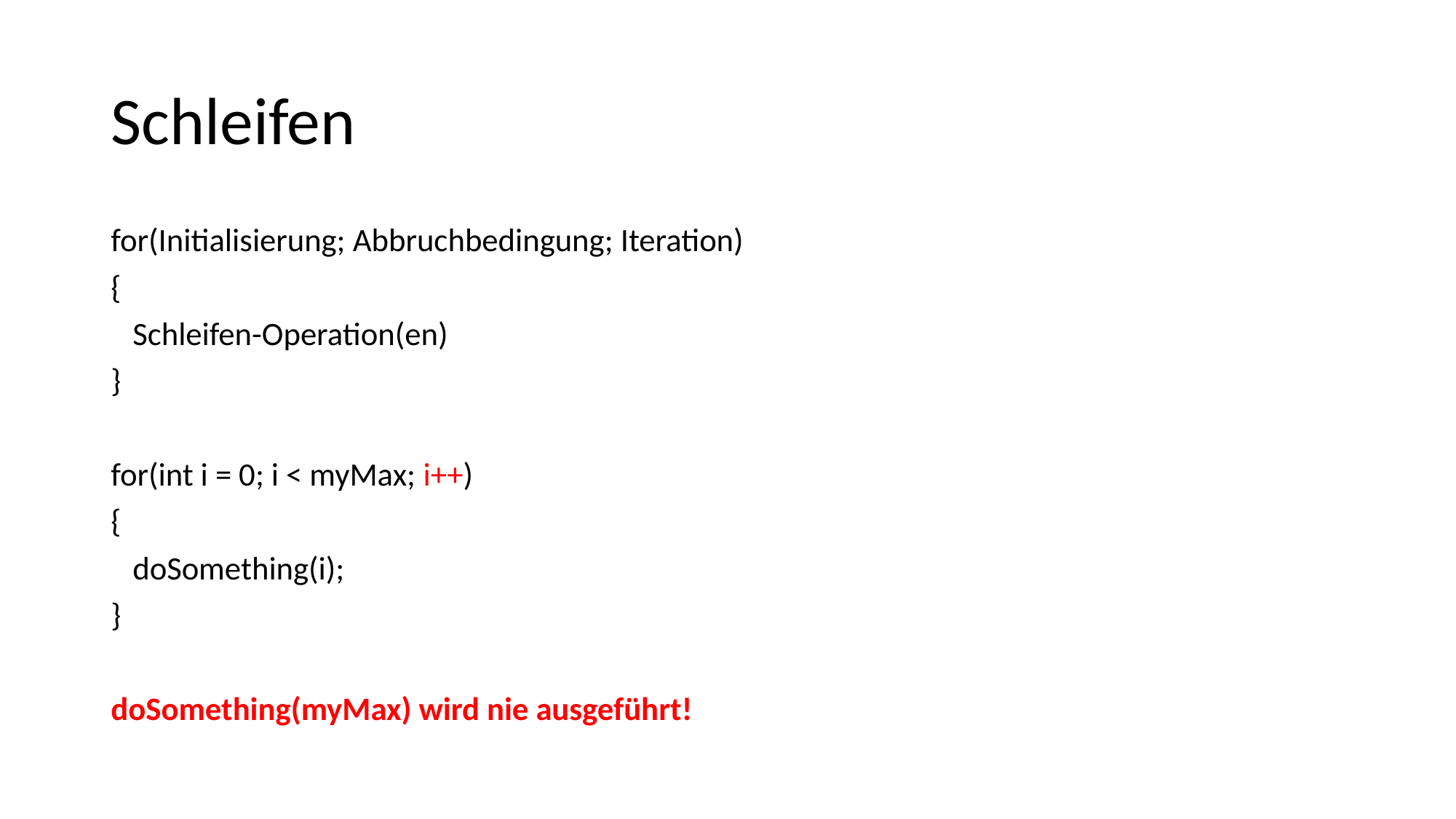

# Schleifen
for(Initialisierung; Abbruchbedingung; Iteration)
{
   Schleifen-Operation(en)
}

for(int i = 0; i < myMax; i++)
{
   doSomething(i);
}

doSomething(myMax) wird nie ausgeführt!